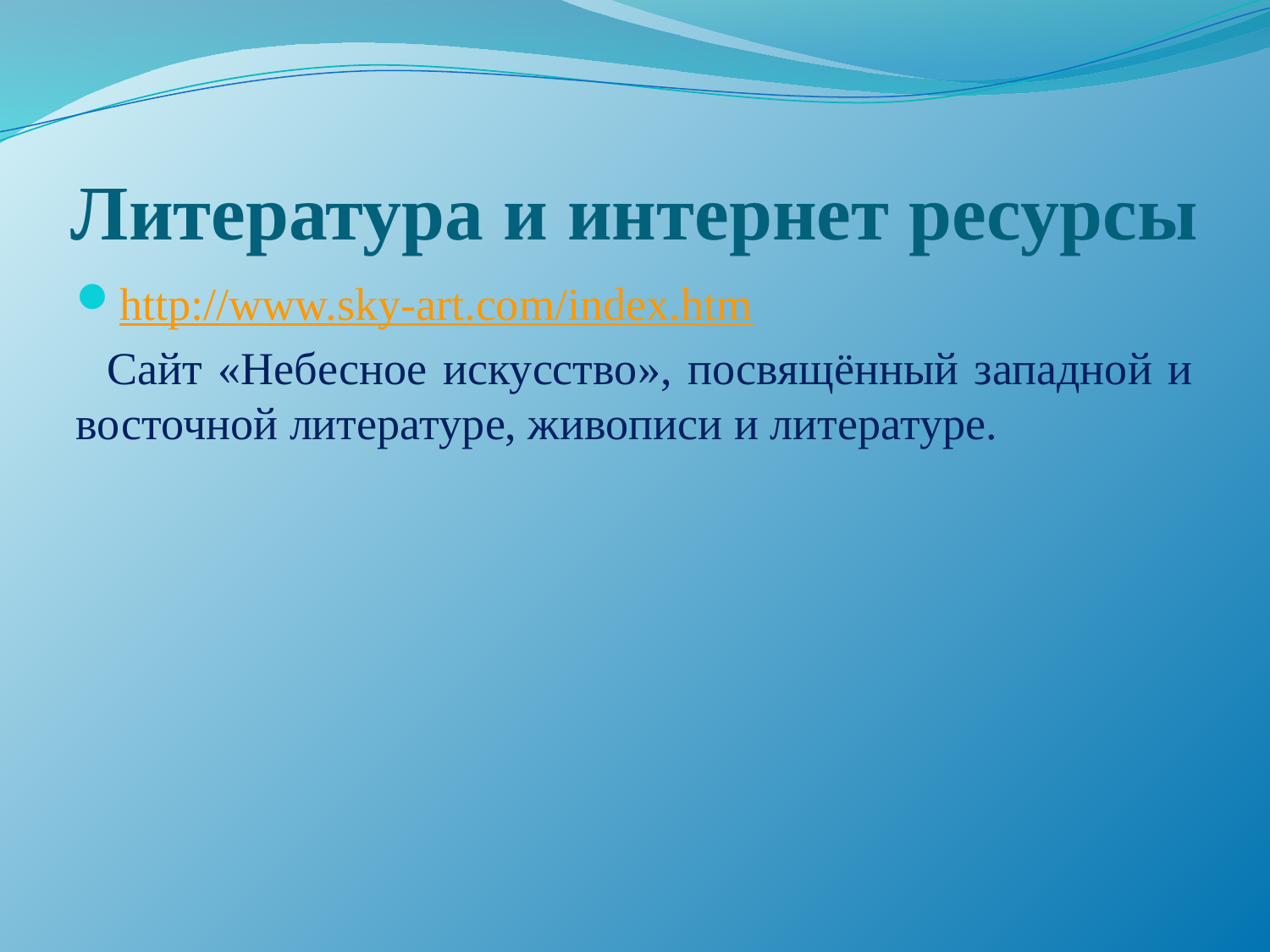

# Литература и интернет ресурсы
http://www.sky-art.com/index.htm
  Сайт «Небесное искусство», посвящённый западной и восточной литературе, живописи и литературе.